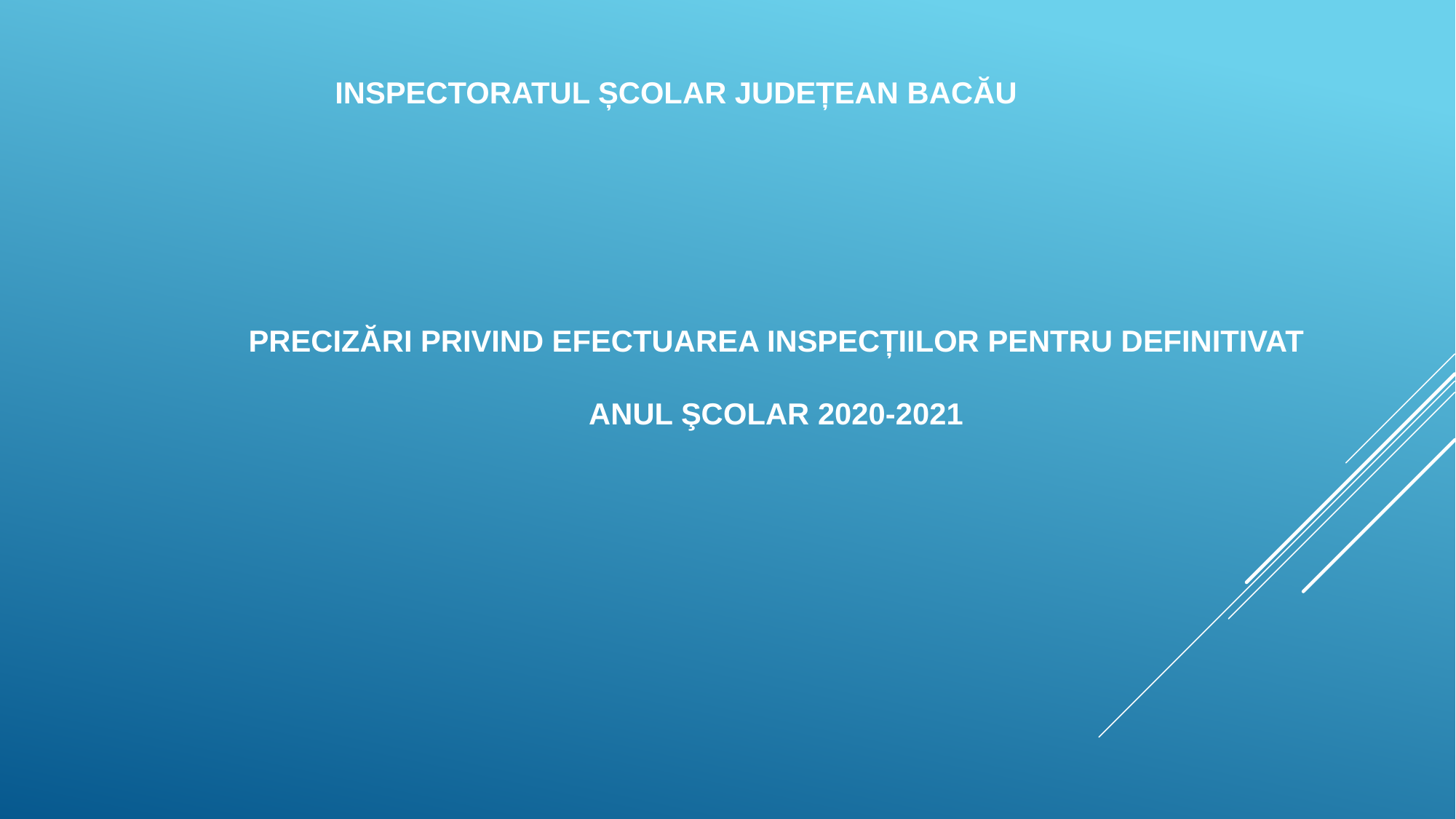

INSPECTORATUL ȘCOLAR JUDEȚEAN BACĂU
PRECIZĂRI PRIVIND EFECTUAREA INSPECȚIILOR PENTRU DEFINITIVAT
ANUL ŞCOLAR 2020-2021